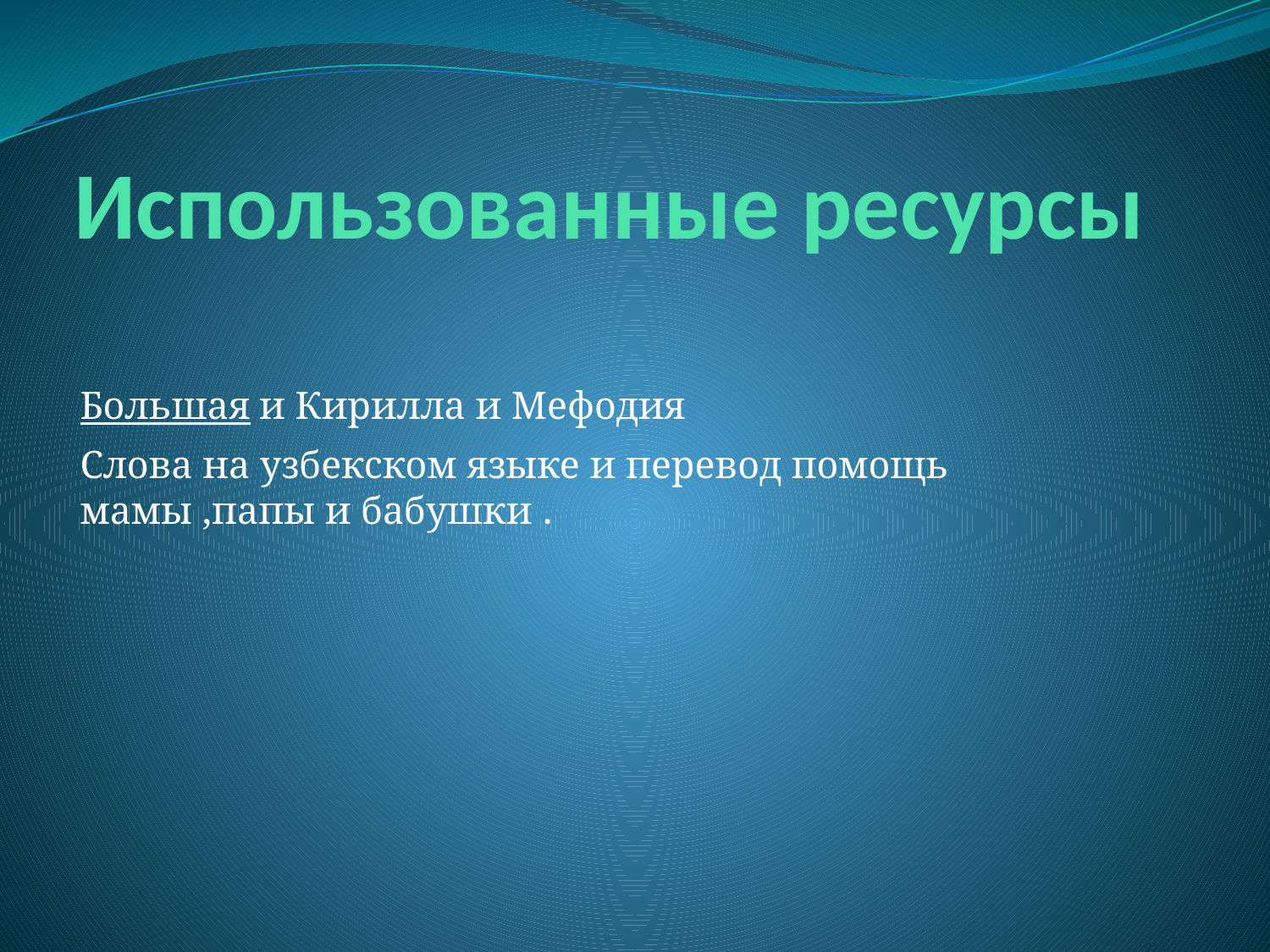

# Использованные ресурсы
Большая и Кирилла и Мефодия
Слова на узбекском языке и перевод помощь мамы ,папы и бабушки .